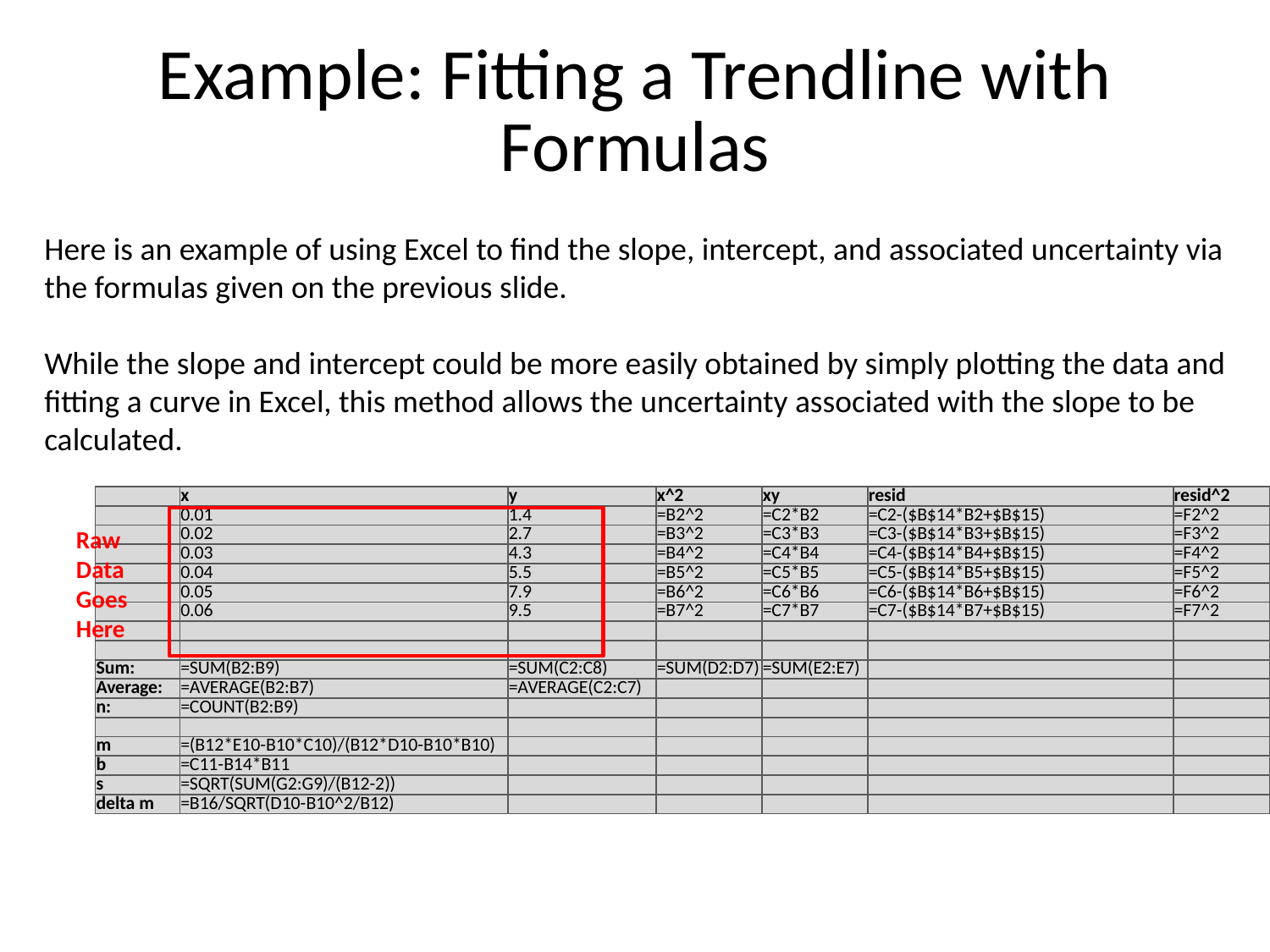

# Example: Fitting a Trendline with Formulas
Here is an example of using Excel to find the slope, intercept, and associated uncertainty via the formulas given on the previous slide.

While the slope and intercept could be more easily obtained by simply plotting the data and fitting a curve in Excel, this method allows the uncertainty associated with the slope to be calculated.
|  | x | y | x^2 | xy | resid | resid^2 |
| --- | --- | --- | --- | --- | --- | --- |
|  | 0.01 | 1.4 | =B2^2 | =C2\*B2 | =C2-($B$14\*B2+$B$15) | =F2^2 |
|  | 0.02 | 2.7 | =B3^2 | =C3\*B3 | =C3-($B$14\*B3+$B$15) | =F3^2 |
|  | 0.03 | 4.3 | =B4^2 | =C4\*B4 | =C4-($B$14\*B4+$B$15) | =F4^2 |
|  | 0.04 | 5.5 | =B5^2 | =C5\*B5 | =C5-($B$14\*B5+$B$15) | =F5^2 |
|  | 0.05 | 7.9 | =B6^2 | =C6\*B6 | =C6-($B$14\*B6+$B$15) | =F6^2 |
|  | 0.06 | 9.5 | =B7^2 | =C7\*B7 | =C7-($B$14\*B7+$B$15) | =F7^2 |
|  |  |  |  |  |  |  |
|  |  |  |  |  |  |  |
| Sum: | =SUM(B2:B9) | =SUM(C2:C8) | =SUM(D2:D7) | =SUM(E2:E7) |  |  |
| Average: | =AVERAGE(B2:B7) | =AVERAGE(C2:C7) |  |  |  |  |
| n: | =COUNT(B2:B9) |  |  |  |  |  |
|  |  |  |  |  |  |  |
| m | =(B12\*E10-B10\*C10)/(B12\*D10-B10\*B10) |  |  |  |  |  |
| b | =C11-B14\*B11 |  |  |  |  |  |
| s | =SQRT(SUM(G2:G9)/(B12-2)) |  |  |  |  |  |
| delta m | =B16/SQRT(D10-B10^2/B12) |  |  |  |  |  |

Raw Data Goes Here